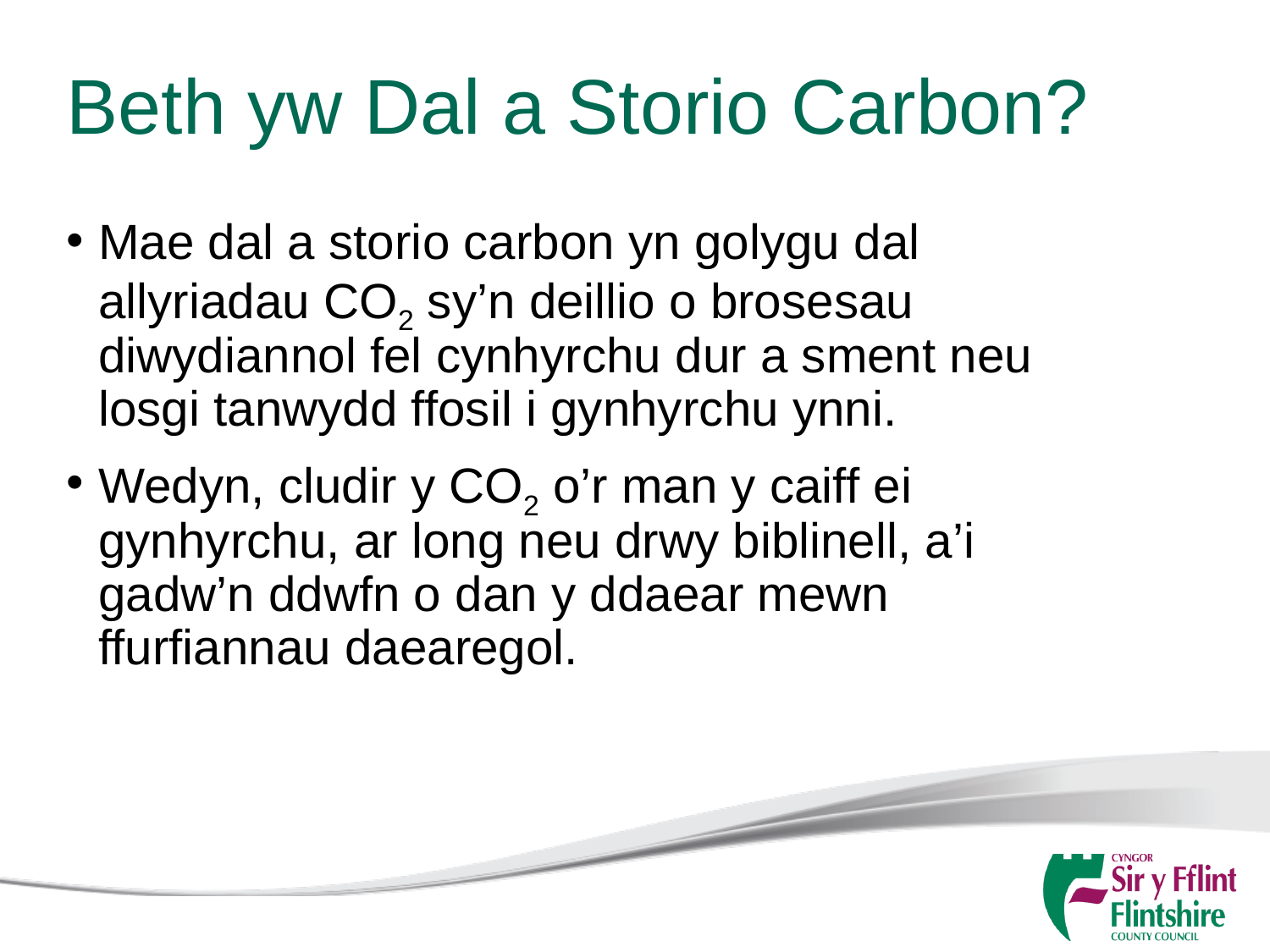

# Beth yw Dal a Storio Carbon?
Mae dal a storio carbon yn golygu dal allyriadau CO2 sy’n deillio o brosesau diwydiannol fel cynhyrchu dur a sment neu losgi tanwydd ffosil i gynhyrchu ynni.
Wedyn, cludir y CO2 o’r man y caiff ei gynhyrchu, ar long neu drwy biblinell, a’i gadw’n ddwfn o dan y ddaear mewn ffurfiannau daearegol.